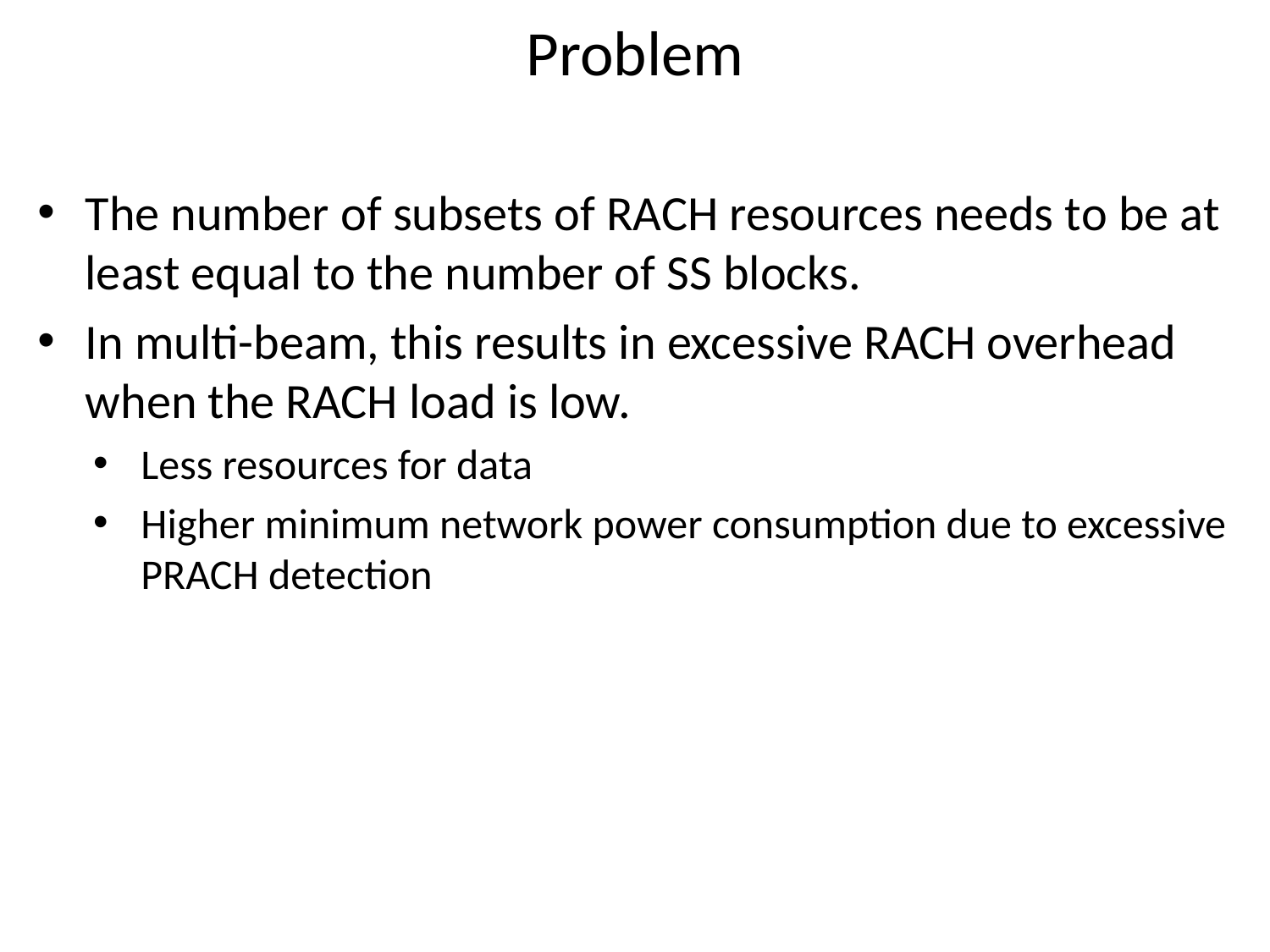

# Problem

The number of subsets of RACH resources needs to be at least equal to the number of SS blocks.
In multi-beam, this results in excessive RACH overhead when the RACH load is low.
Less resources for data
Higher minimum network power consumption due to excessive PRACH detection